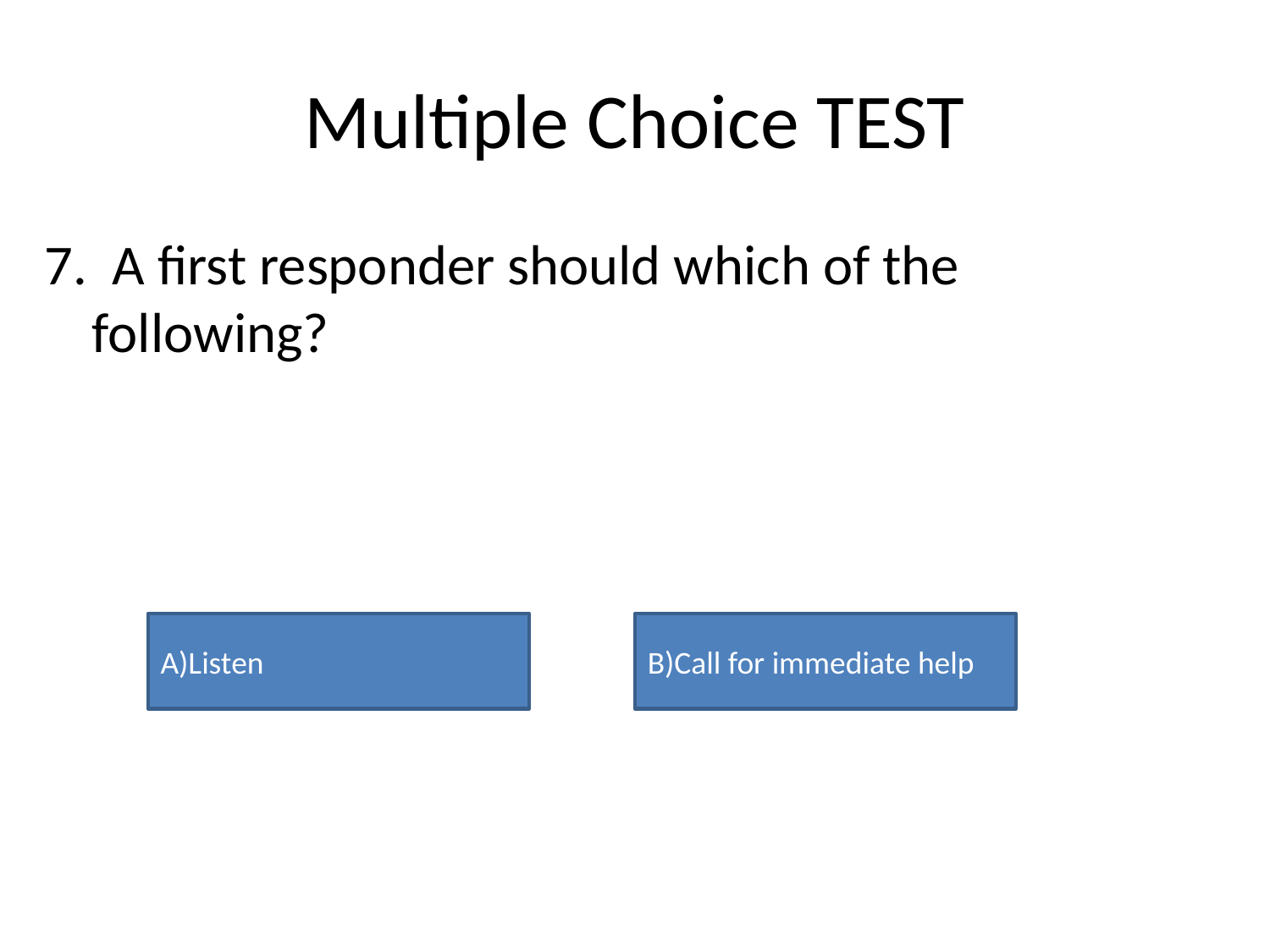

# Multiple Choice TEST
7.  A first responder should which of the following?

A)Listen
B)Call for immediate help